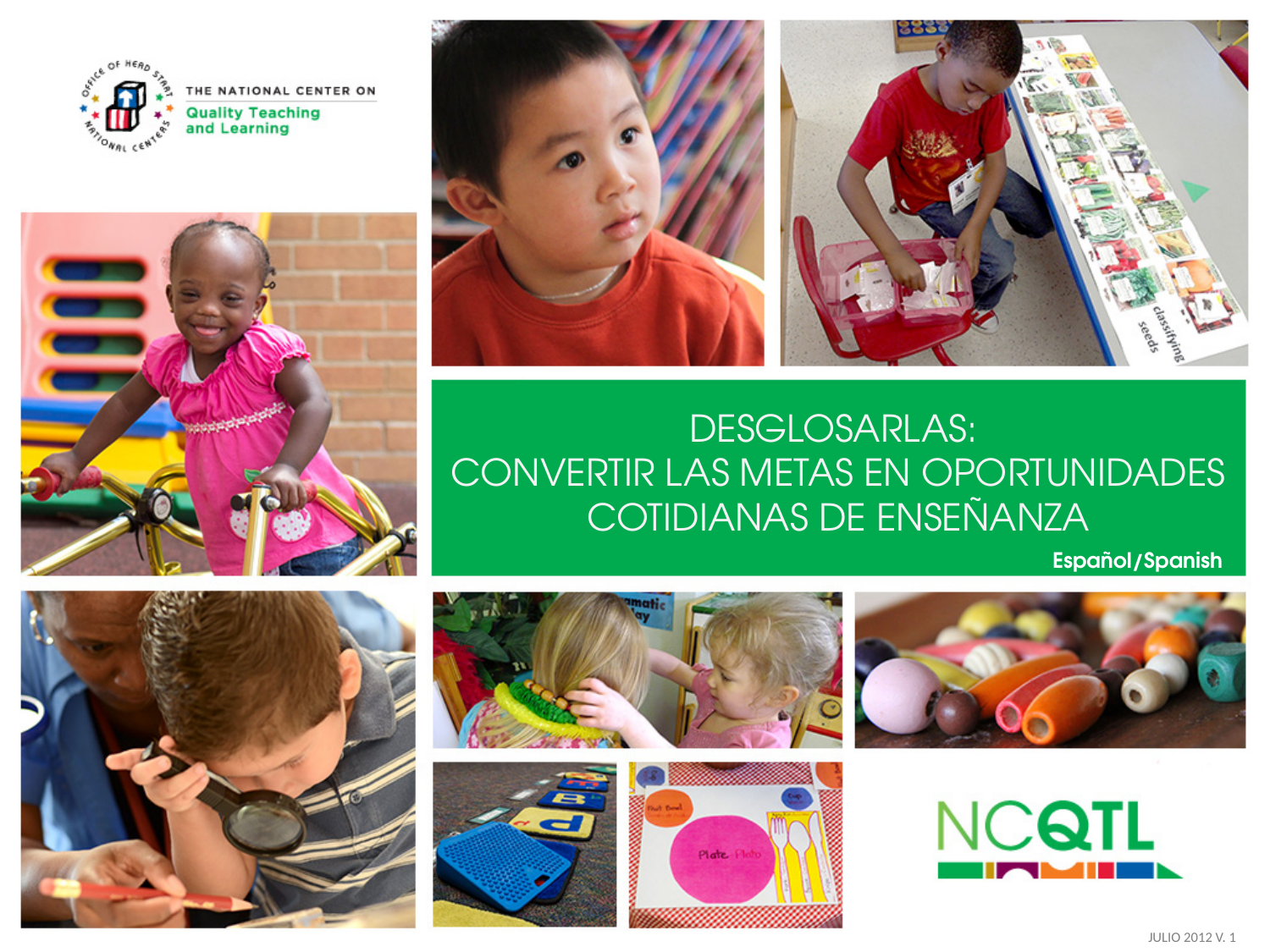

# DesglosarLAS: Convertir las metas en oportunidades cotidianas de enseñanza
Español/Spanish
JULIO 2012 V. 1